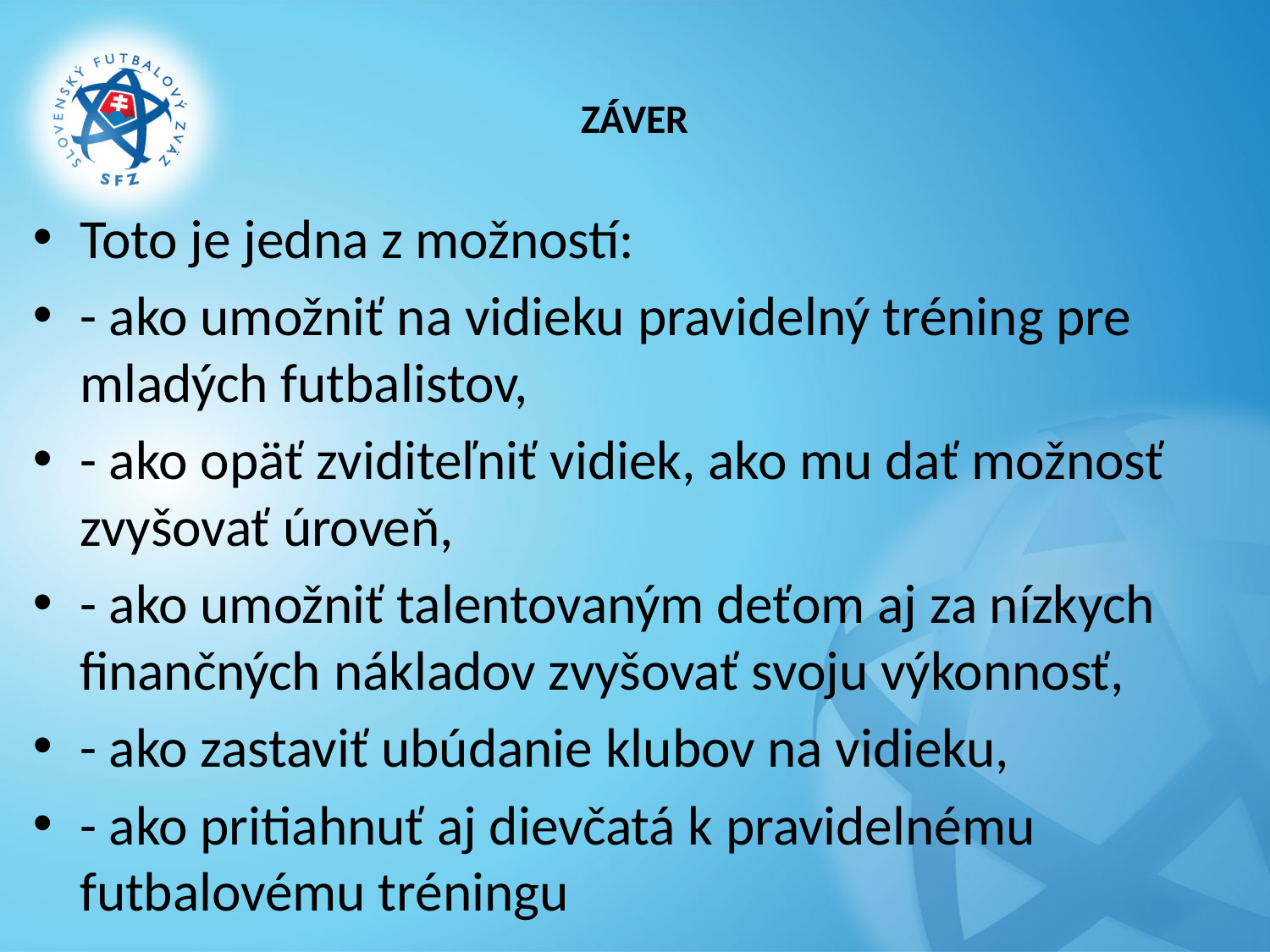

# ZÁVER
Toto je jedna z možností:
- ako umožniť na vidieku pravidelný tréning pre mladých futbalistov,
- ako opäť zviditeľniť vidiek, ako mu dať možnosť zvyšovať úroveň,
- ako umožniť talentovaným deťom aj za nízkych finančných nákladov zvyšovať svoju výkonnosť,
- ako zastaviť ubúdanie klubov na vidieku,
- ako pritiahnuť aj dievčatá k pravidelnému futbalovému tréningu